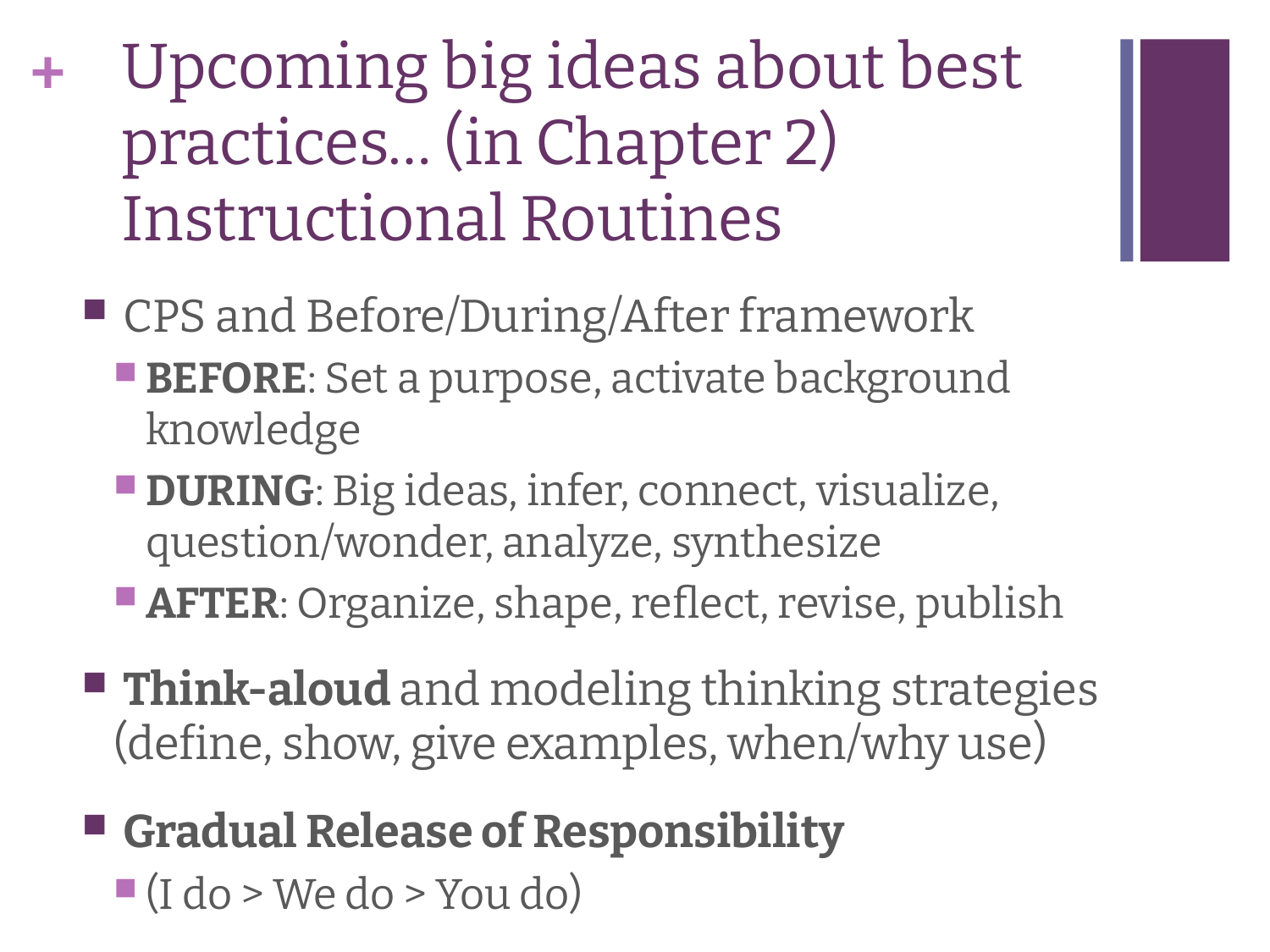

# Upcoming big ideas about best practices… (in Chapter 2) Instructional Routines
 CPS and Before/During/After framework
BEFORE: Set a purpose, activate background knowledge
DURING: Big ideas, infer, connect, visualize, question/wonder, analyze, synthesize
AFTER: Organize, shape, reflect, revise, publish
 Think-aloud and modeling thinking strategies (define, show, give examples, when/why use)
 Gradual Release of Responsibility
(I do > We do > You do)